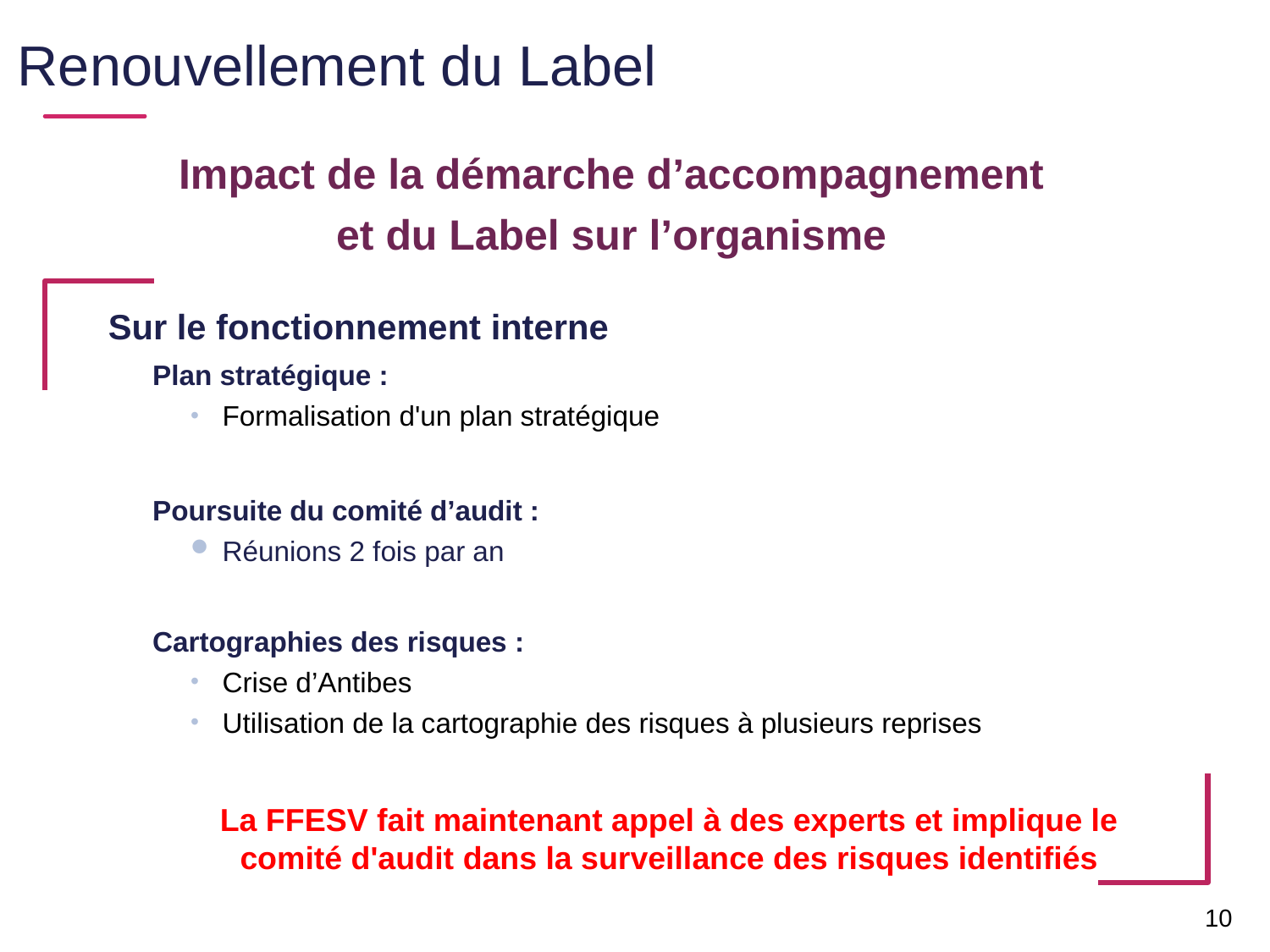

Renouvellement du Label
Impact de la démarche d’accompagnement
et du Label sur l’organisme

Sur le fonctionnement interne
Plan stratégique :
Formalisation d'un plan stratégique

Poursuite du comité d’audit :
Réunions 2 fois par an

Cartographies des risques :
Crise d’Antibes
Utilisation de la cartographie des risques à plusieurs reprises

La FFESV fait maintenant appel à des experts et implique le comité d'audit dans la surveillance des risques identifiés

10